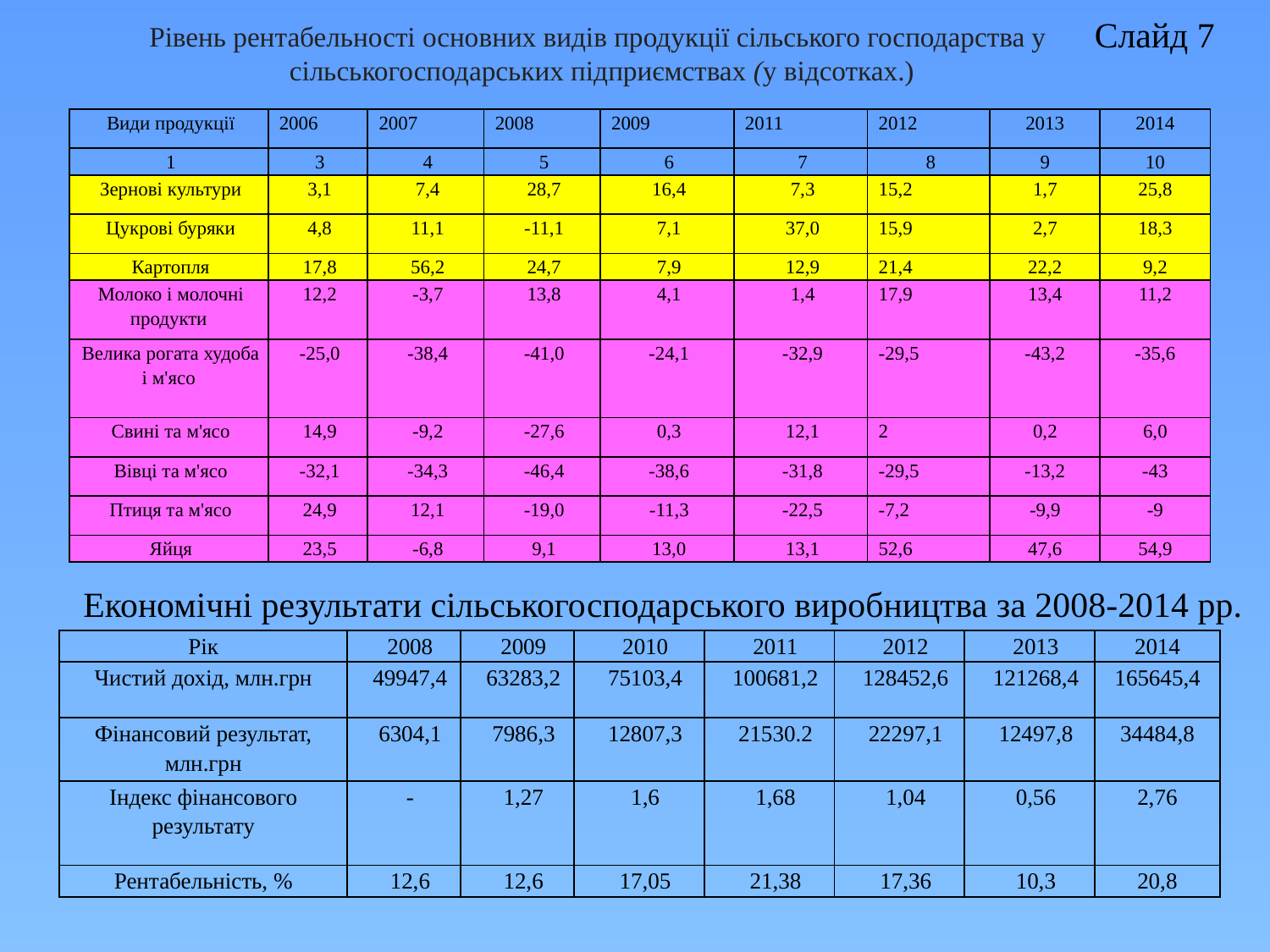

# Слайд 7
Рівень рентабельності основних видів продукції сільського господарства у
сільськогосподарських підприємствах (у відсотках.)
| Види продукції | 2006 | 2007 | 2008 | 2009 | 2011 | 2012 | 2013 | 2014 |
| --- | --- | --- | --- | --- | --- | --- | --- | --- |
| 1 | 3 | 4 | 5 | 6 | 7 | 8 | 9 | 10 |
| Зернові культури | 3,1 | 7,4 | 28,7 | 16,4 | 7,3 | 15,2 | 1,7 | 25,8 |
| Цукрові буряки | 4,8 | 11,1 | -11,1 | 7,1 | 37,0 | 15,9 | 2,7 | 18,3 |
| Картопля | 17,8 | 56,2 | 24,7 | 7,9 | 12,9 | 21,4 | 22,2 | 9,2 |
| Молоко і молочні продукти | 12,2 | -3,7 | 13,8 | 4,1 | 1,4 | 17,9 | 13,4 | 11,2 |
| Велика рогата худоба і м'ясо | -25,0 | -38,4 | -41,0 | -24,1 | -32,9 | -29,5 | -43,2 | -35,6 |
| Свині та м'ясо | 14,9 | -9,2 | -27,6 | 0,3 | 12,1 | 2 | 0,2 | 6,0 |
| Вівці та м'ясо | -32,1 | -34,3 | -46,4 | -38,6 | -31,8 | -29,5 | -13,2 | -43 |
| Птиця та м'ясо | 24,9 | 12,1 | -19,0 | -11,3 | -22,5 | -7,2 | -9,9 | -9 |
| Яйця | 23,5 | -6,8 | 9,1 | 13,0 | 13,1 | 52,6 | 47,6 | 54,9 |
 Економічні результати сільськогосподарського виробництва за 2008-2014 рр.

| Рік | 2008 | 2009 | 2010 | 2011 | 2012 | 2013 | 2014 |
| --- | --- | --- | --- | --- | --- | --- | --- |
| Чистий дохід, млн.грн | 49947,4 | 63283,2 | 75103,4 | 100681,2 | 128452,6 | 121268,4 | 165645,4 |
| Фінансовий результат, млн.грн | 6304,1 | 7986,3 | 12807,3 | 21530.2 | 22297,1 | 12497,8 | 34484,8 |
| Індекс фінансового результату | - | 1,27 | 1,6 | 1,68 | 1,04 | 0,56 | 2,76 |
| Рентабельність, % | 12,6 | 12,6 | 17,05 | 21,38 | 17,36 | 10,3 | 20,8 |